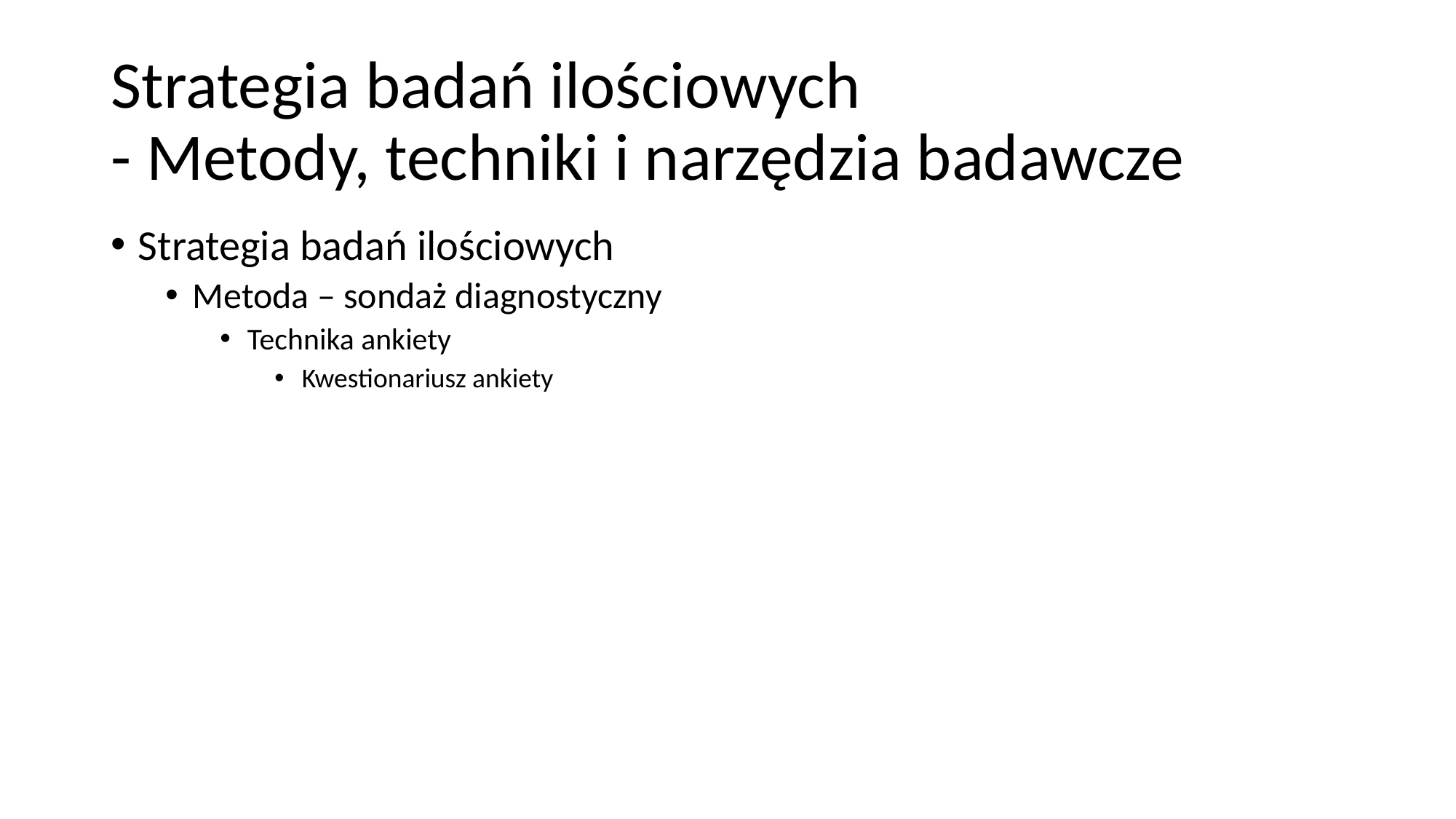

# Strategia badań ilościowych - Metody, techniki i narzędzia badawcze
Strategia badań ilościowych
Metoda – sondaż diagnostyczny
Technika ankiety
Kwestionariusz ankiety